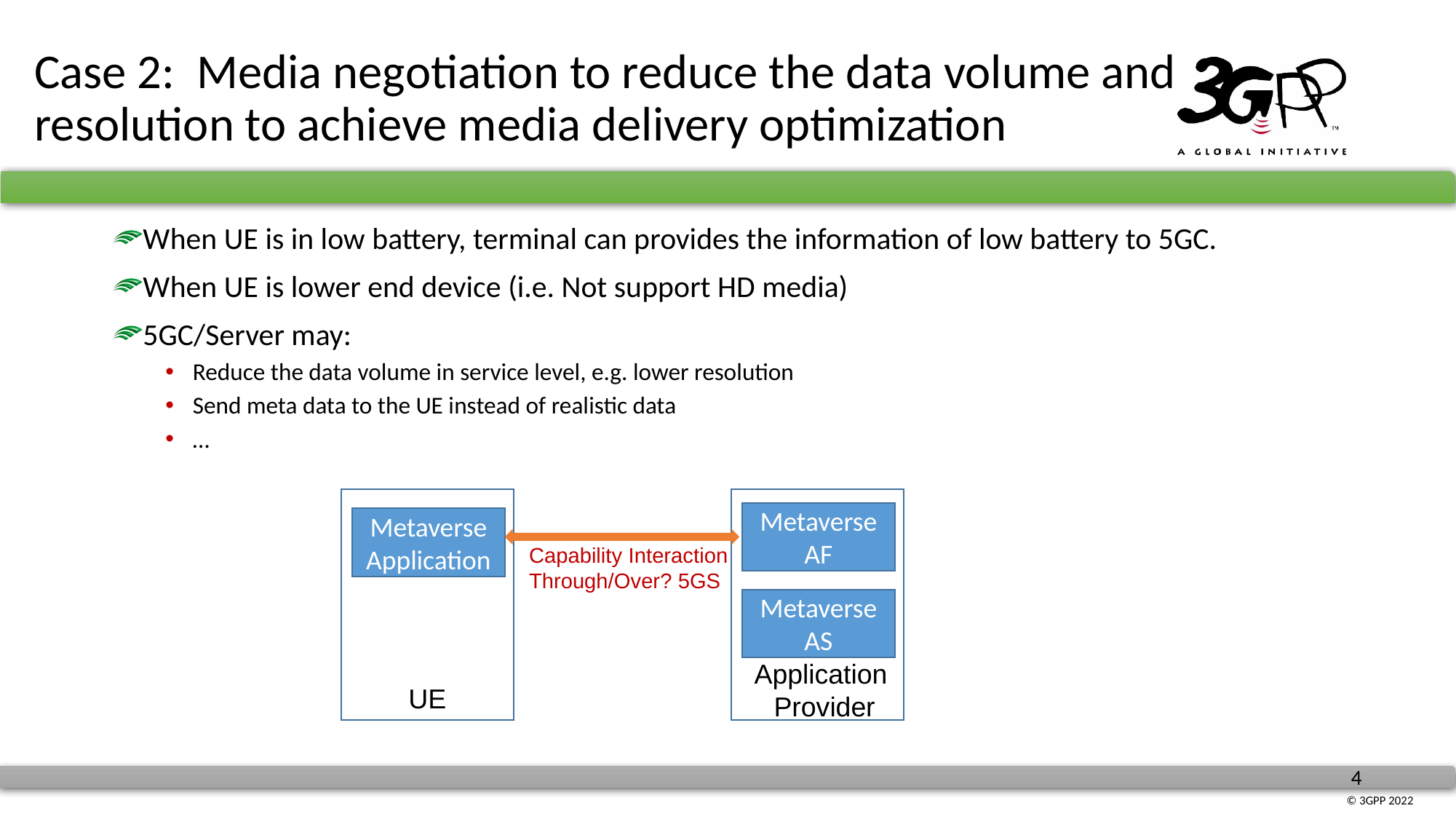

# Case 2:  Media negotiation to reduce the data volume and resolution to achieve media delivery optimization
When UE is in low battery, terminal can provides the information of low battery to 5GC.
When UE is lower end device (i.e. Not support HD media)
5GC/Server may:
Reduce the data volume in service level, e.g. lower resolution
Send meta data to the UE instead of realistic data
…

Metaverse
AF
Metaverse
Application

Capability Interaction
Through/Over? 5GS
Metaverse
AS
Application
Provider
UE